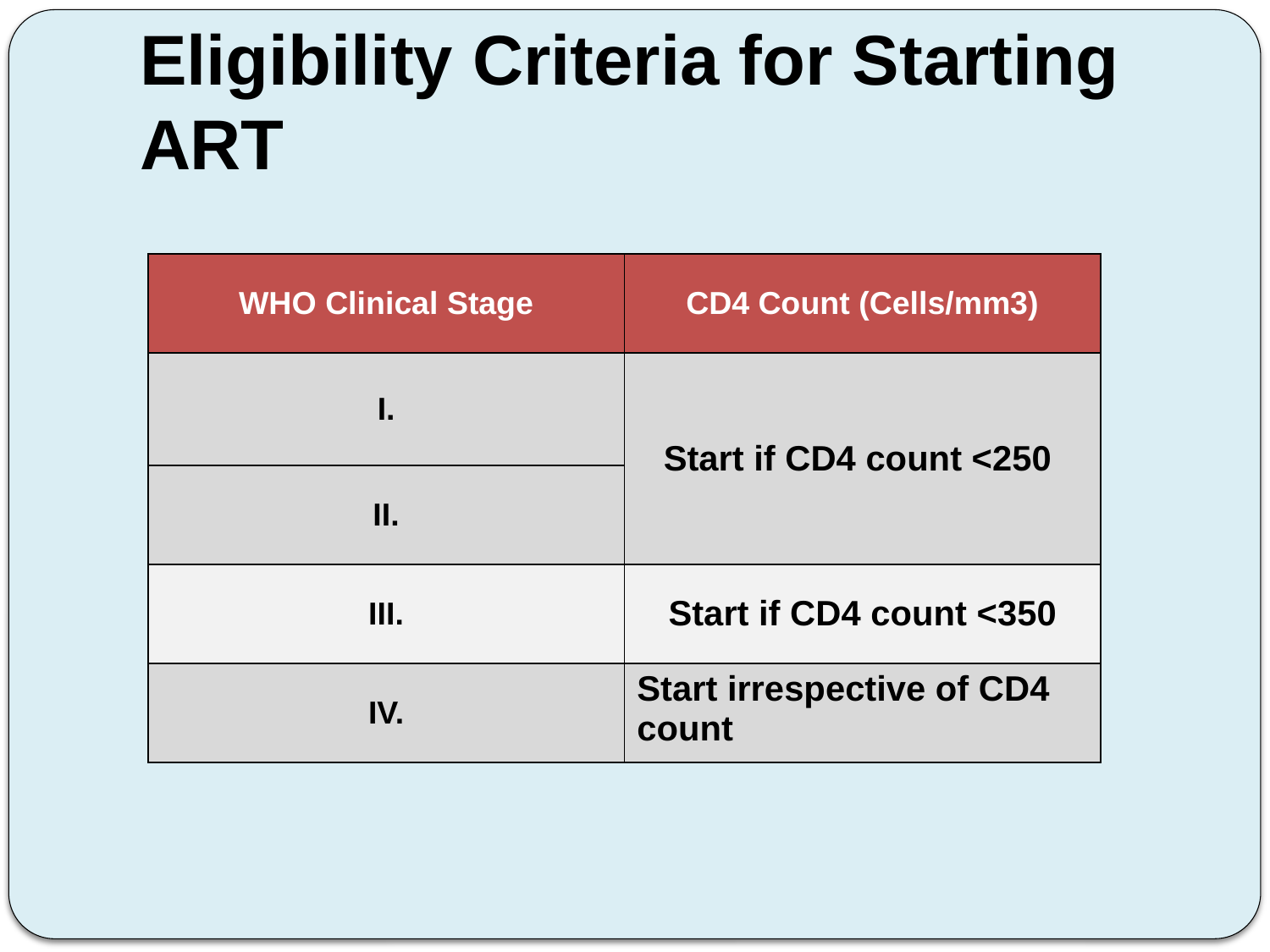

# Eligibility Criteria for Starting ART
| WHO Clinical Stage | CD4 Count (Cells/mm3) |
| --- | --- |
| I. | Start if CD4 count <250 |
| II. |  |
| III. | Start if CD4 count <350 |
| IV. | Start irrespective of CD4 count |